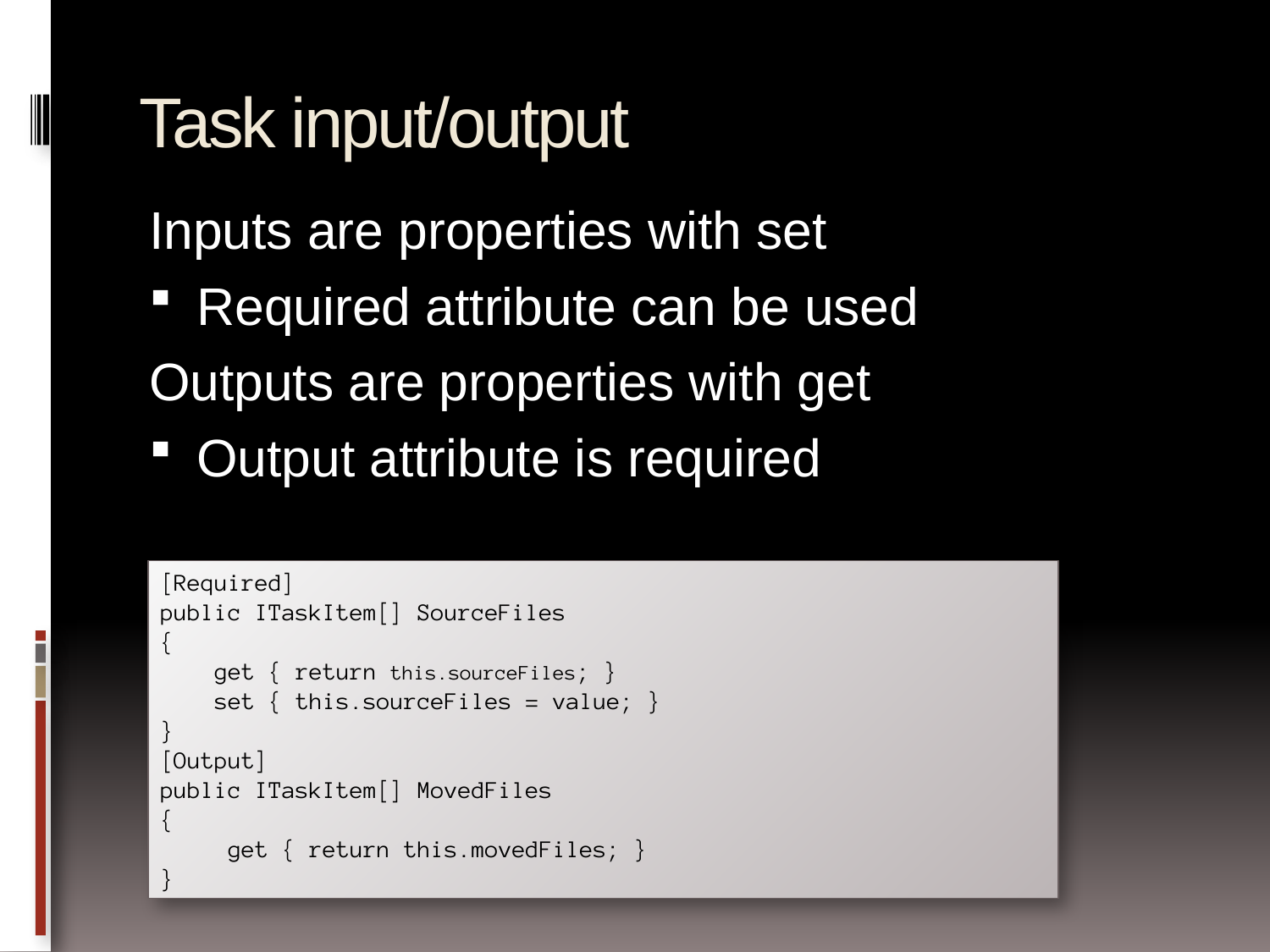

# Task input/output
Inputs are properties with set
Required attribute can be used
Outputs are properties with get
Output attribute is required
[Required]
public ITaskItem[] SourceFiles
{
    get { return this.sourceFiles; }
    set { this.sourceFiles = value; }
}
[Output]
public ITaskItem[] MovedFiles
{
     get { return this.movedFiles; }
}